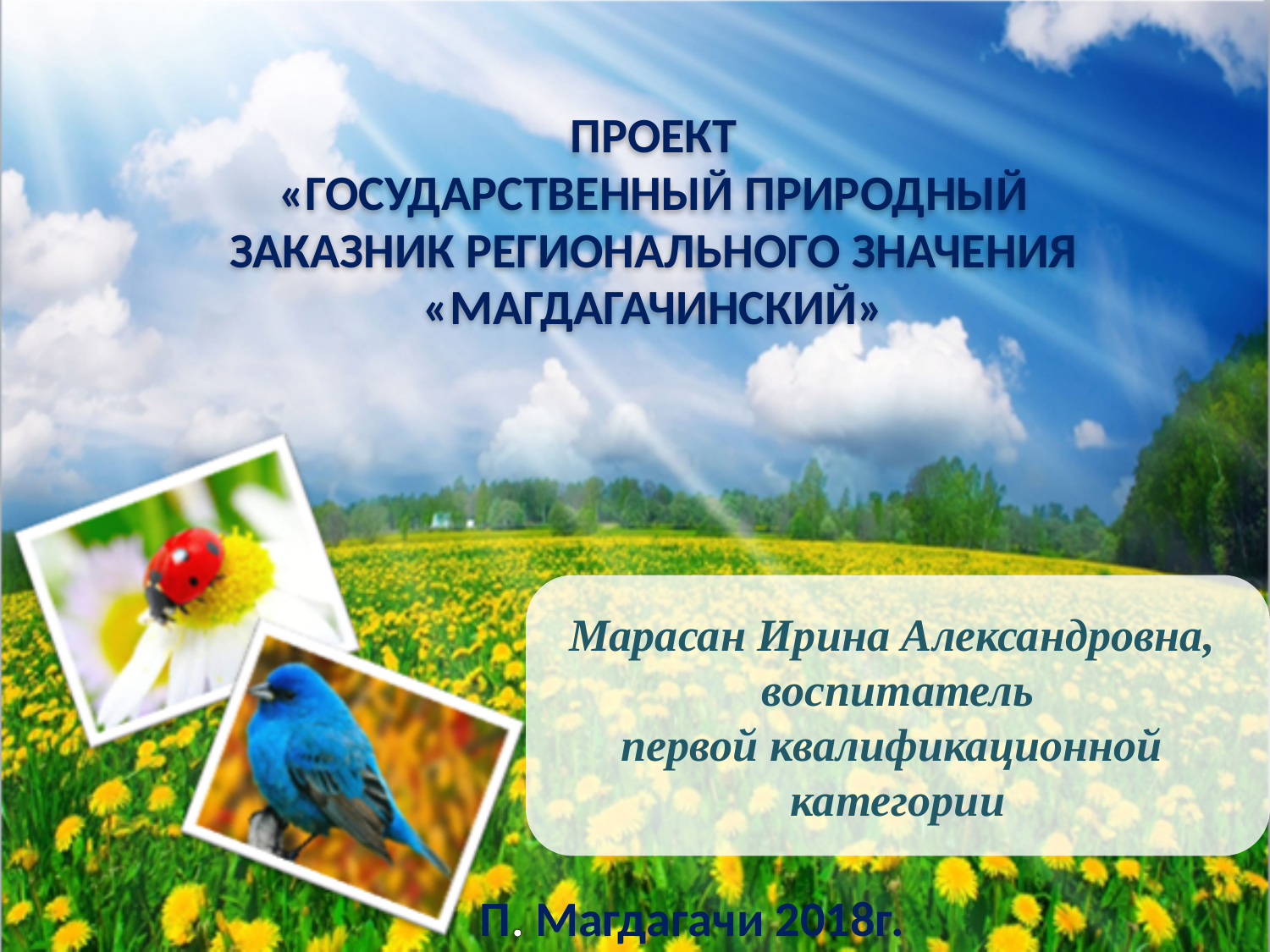

Проект
«Государственный природный
 заказник регионального значения
«Магдагачинский»
Марасан Ирина Александровна,
воспитатель
первой квалификационной
категории
          П. Магдагачи 2018г.